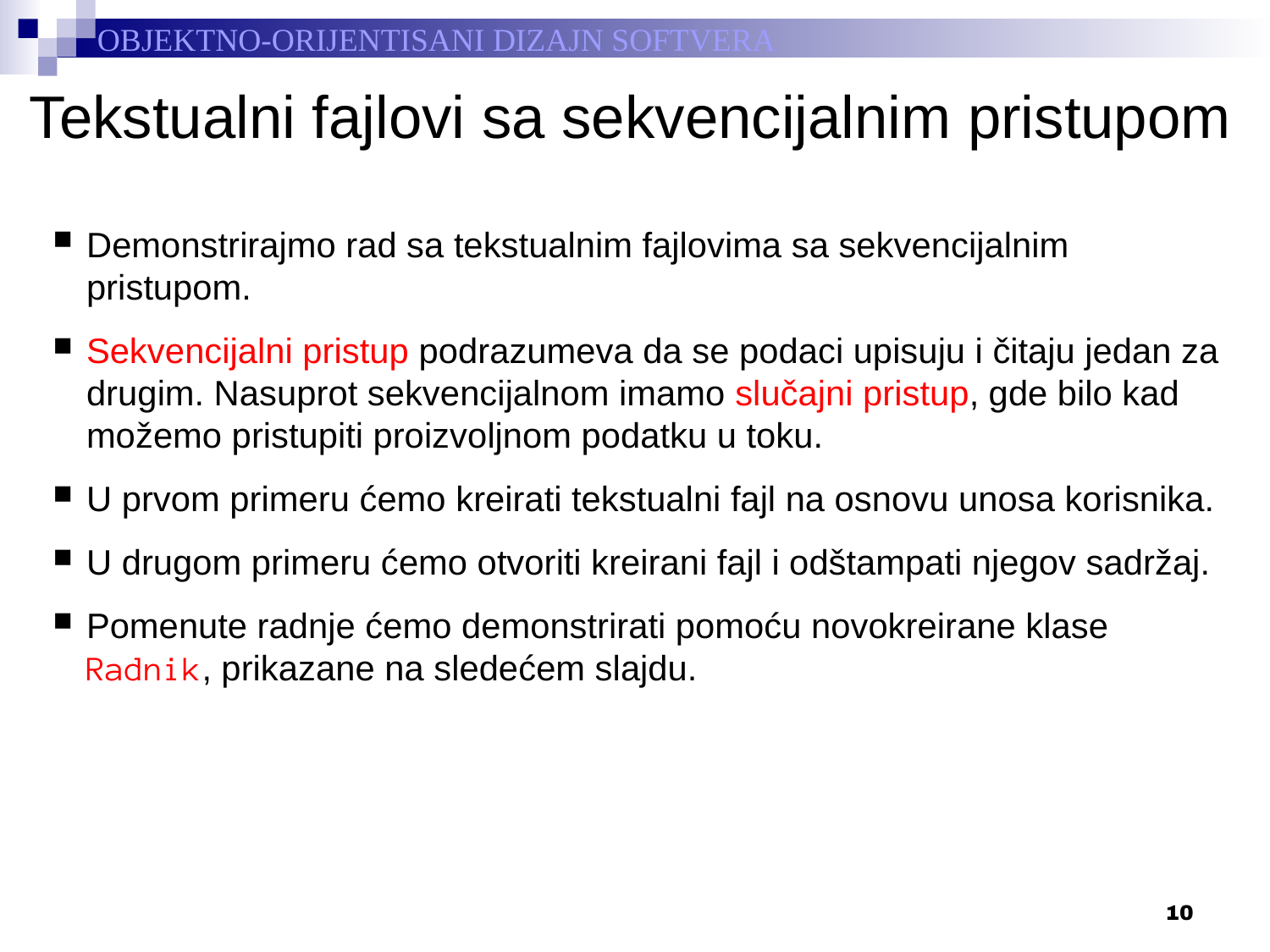

# Tekstualni fajlovi sa sekvencijalnim pristupom
Demonstrirajmo rad sa tekstualnim fajlovima sa sekvencijalnim pristupom.
Sekvencijalni pristup podrazumeva da se podaci upisuju i čitaju jedan za drugim. Nasuprot sekvencijalnom imamo slučajni pristup, gde bilo kad možemo pristupiti proizvoljnom podatku u toku.
U prvom primeru ćemo kreirati tekstualni fajl na osnovu unosa korisnika.
U drugom primeru ćemo otvoriti kreirani fajl i odštampati njegov sadržaj.
Pomenute radnje ćemo demonstrirati pomoću novokreirane klase Radnik, prikazane na sledećem slajdu.
10